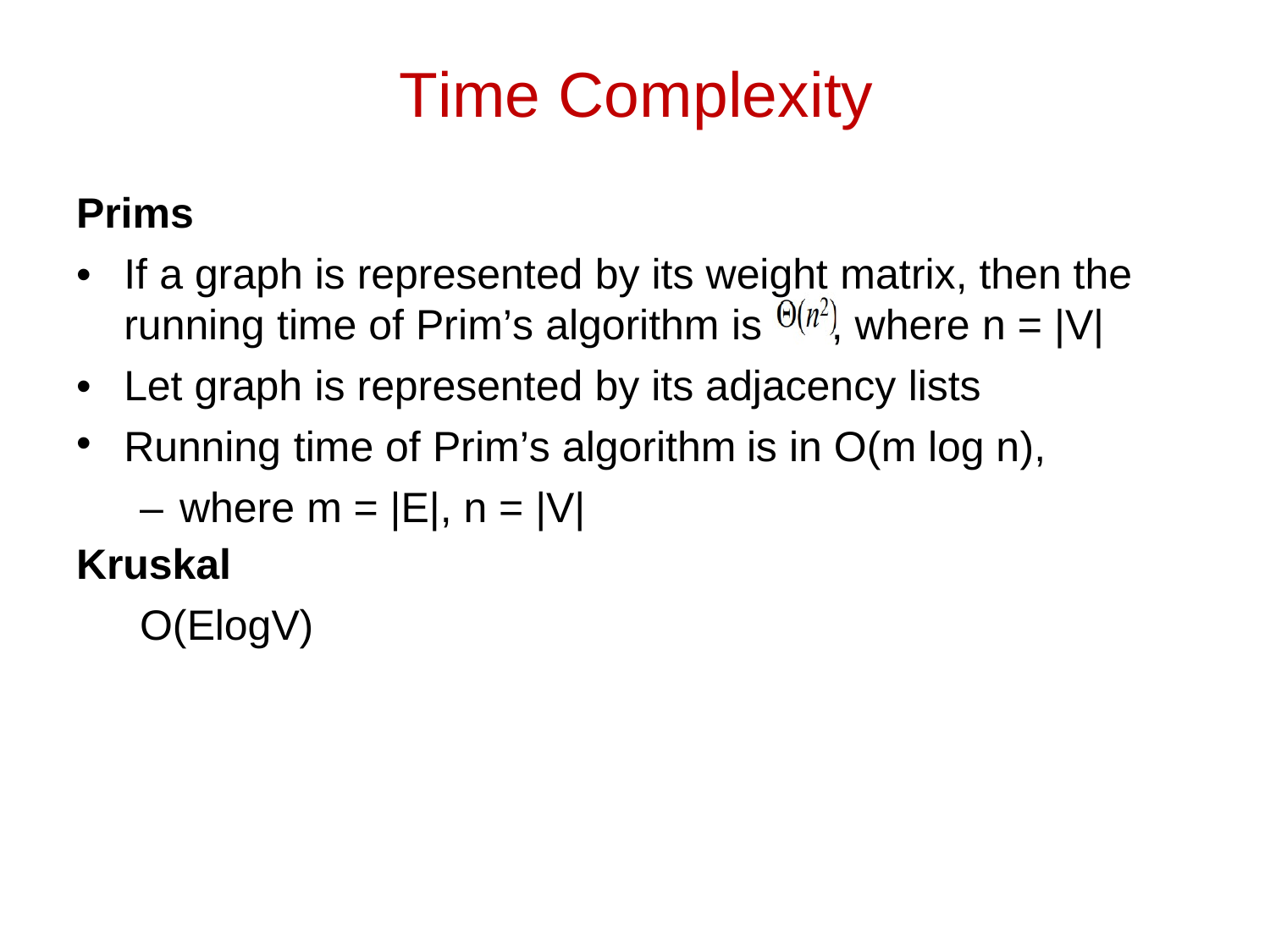

Time Complexity
Prims
•
If a graph is represented by its weight matrix, then the

running time of Prim’s algorithm is
, where n = |V|
•
•
Let graph is represented by its adjacency lists
Running time of Prim’s algorithm
is
in
O(m
log
n),
– where m
Kruskal
O(ElogV)
=
|E|,
n
=
|V|